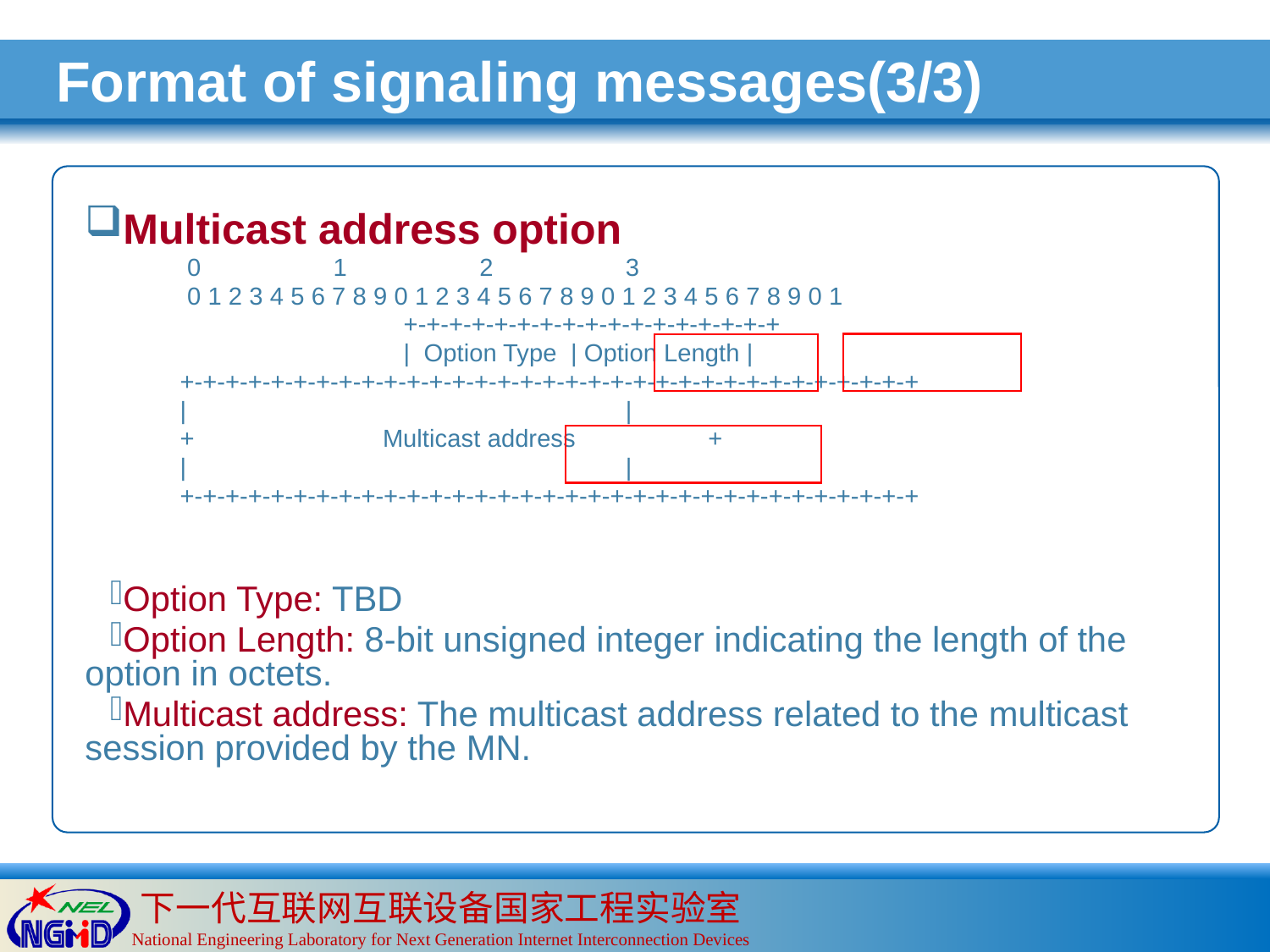

# Format of signaling messages(3/3)
Multicast address option
           0                   1                   2                   3
           0 1 2 3 4 5 6 7 8 9 0 1 2 3 4 5 6 7 8 9 0 1 2 3 4 5 6 7 8 9 0 1
                                          +-+-+-+-+-+-+-+-+-+-+-+-+-+-+-+-+
                                          |  Option Type  | Option Length |
          +-+-+-+-+-+-+-+-+-+-+-+-+-+-+-+-+-+-+-+-+-+-+-+-+-+-+-+-+-+-+-+-+
          |                                                               |
          +                           Multicast address                   +
          |                                                               |
          +-+-+-+-+-+-+-+-+-+-+-+-+-+-+-+-+-+-+-+-+-+-+-+-+-+-+-+-+-+-+-+-+

Option Type: TBD
Option Length: 8-bit unsigned integer indicating the length of the option in octets.
Multicast address: The multicast address related to the multicast session provided by the MN.